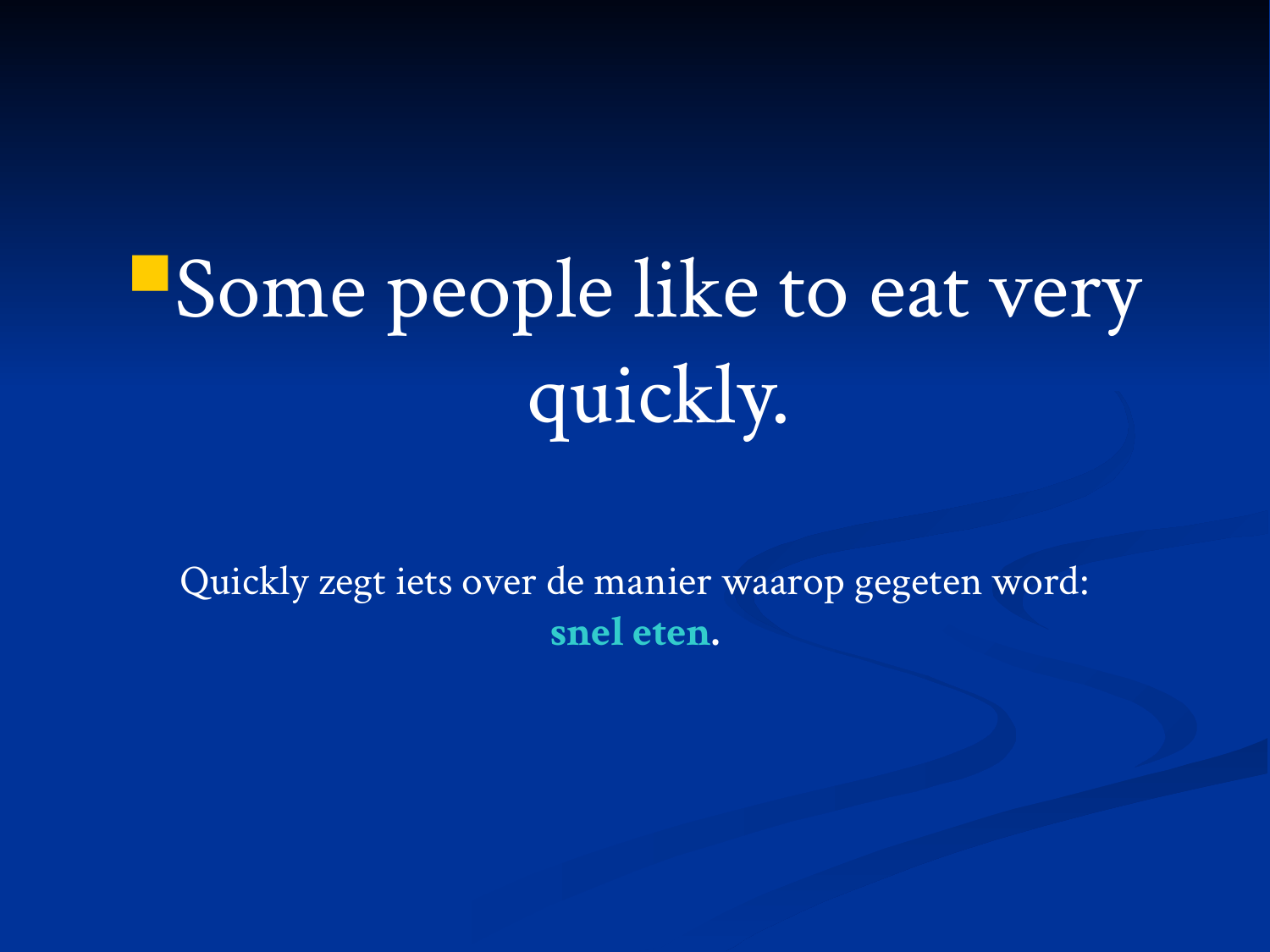

#
Some people like to eat very quickly.

Quickly zegt iets over de manier waarop gegeten word:
snel eten.